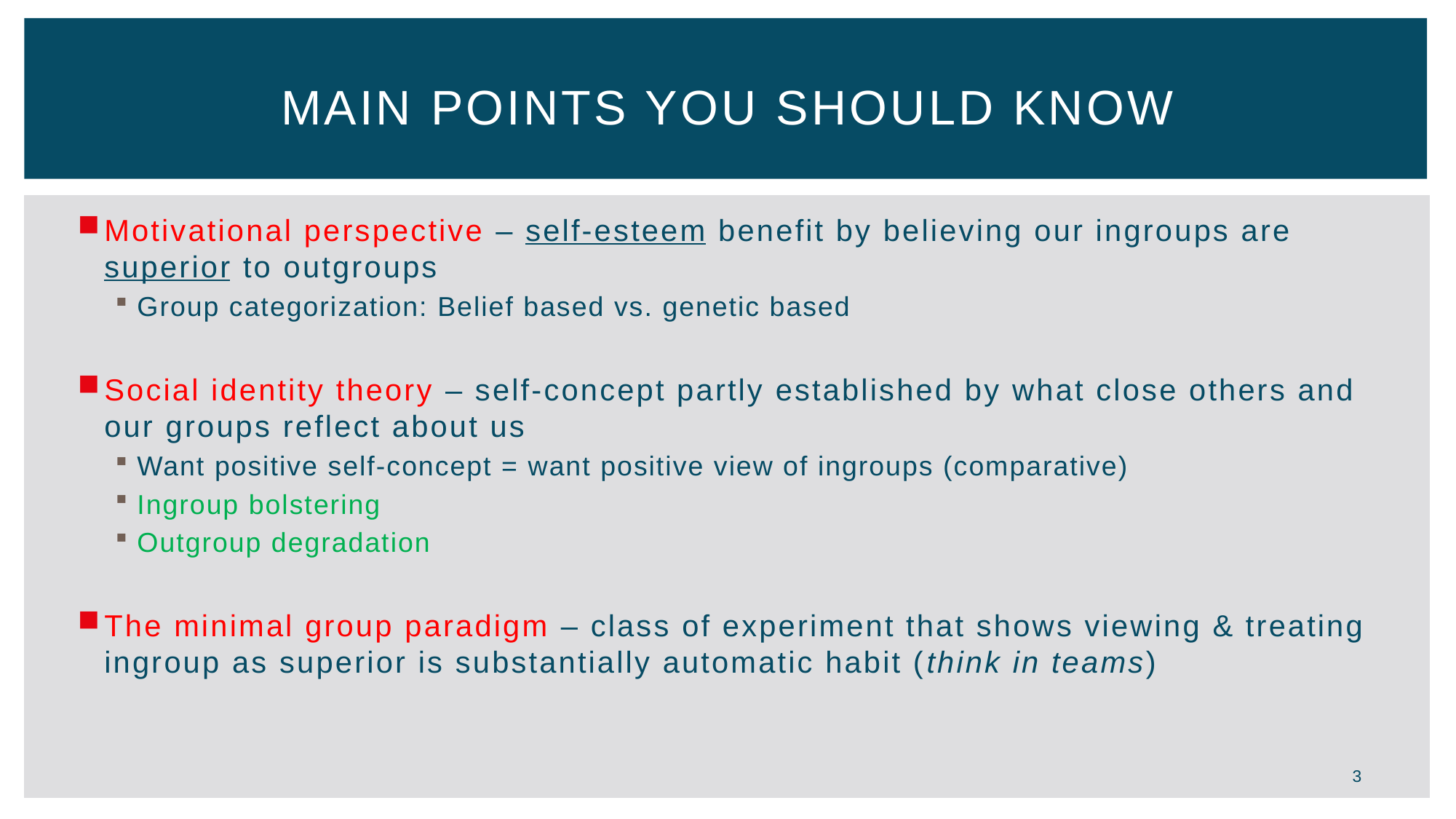

# Main Points you should know
Motivational perspective – self-esteem benefit by believing our ingroups are superior to outgroups
Group categorization: Belief based vs. genetic based

Social identity theory – self-concept partly established by what close others and our groups reflect about us
Want positive self-concept = want positive view of ingroups (comparative)
Ingroup bolstering
Outgroup degradation

The minimal group paradigm – class of experiment that shows viewing & treating ingroup as superior is substantially automatic habit (think in teams)

3